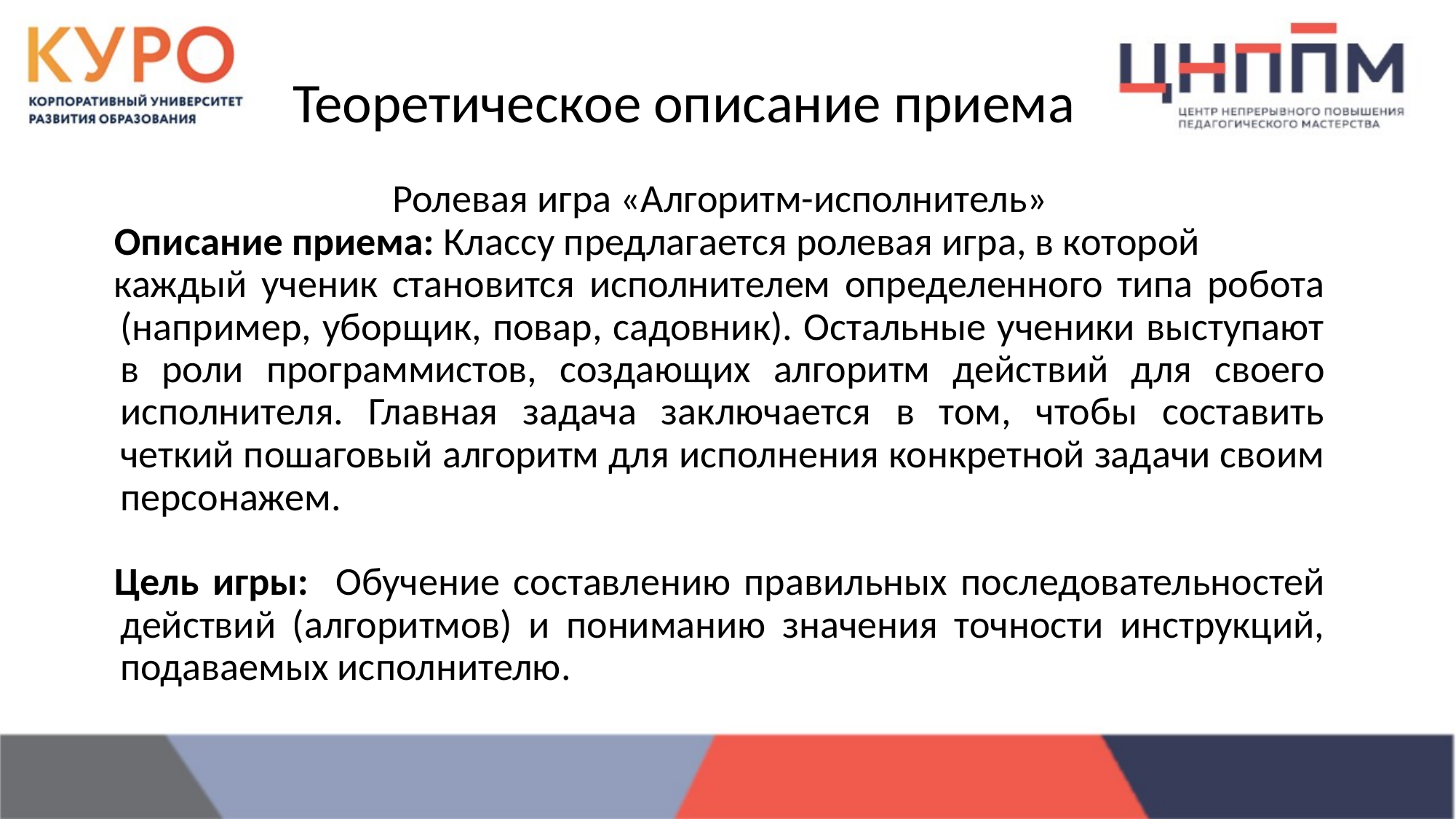

# Теоретическое описание приема
Ролевая игра «Алгоритм-исполнитель»
Описание приема: Классу предлагается ролевая игра, в которой
каждый ученик становится исполнителем определенного типа робота (например, уборщик, повар, садовник). Остальные ученики выступают в роли программистов, создающих алгоритм действий для своего исполнителя. Главная задача заключается в том, чтобы составить четкий пошаговый алгоритм для исполнения конкретной задачи своим персонажем.

Цель игры:  Обучение составлению правильных последовательностей действий (алгоритмов) и пониманию значения точности инструкций, подаваемых исполнителю.